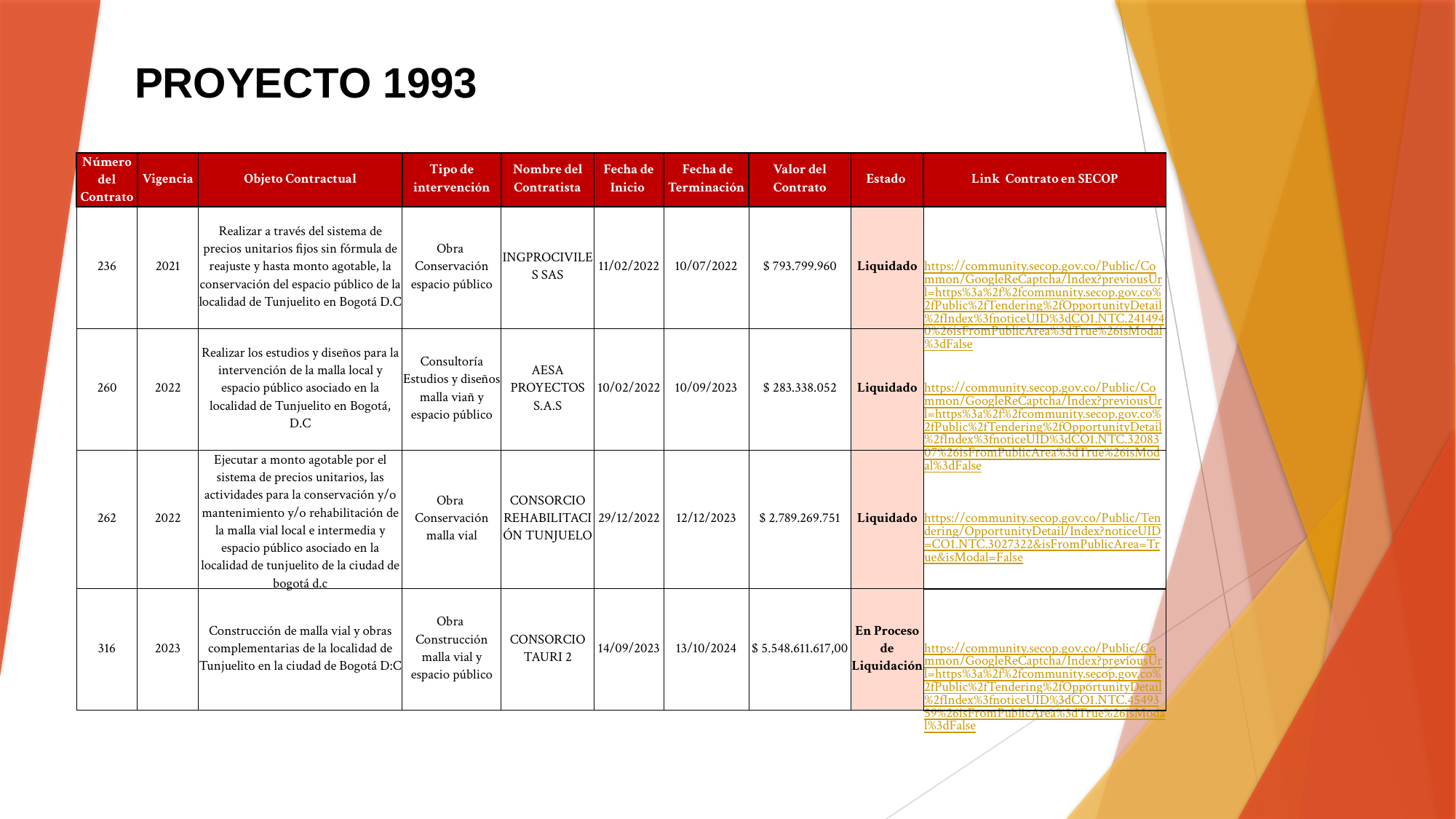

PROYECTO 1993
| Número del Contrato | Vigencia | Objeto Contractual | Tipo de intervención | Nombre del Contratista | Fecha de Inicio | Fecha de Terminación | Valor del Contrato | Estado | Link Contrato en SECOP |
| --- | --- | --- | --- | --- | --- | --- | --- | --- | --- |
| 236 | 2021 | Realizar a través del sistema de precios unitarios fijos sin fórmula de reajuste y hasta monto agotable, la conservación del espacio público de la localidad de Tunjuelito en Bogotá D.C | Obra Conservación espacio público | INGPROCIVILES SAS | 11/02/2022 | 10/07/2022 | $ 793.799.960 | Liquidado | https://community.secop.gov.co/Public/Common/GoogleReCaptcha/Index?previousUrl=https%3a%2f%2fcommunity.secop.gov.co%2fPublic%2fTendering%2fOpportunityDetail%2fIndex%3fnoticeUID%3dCO1.NTC.2414940%26isFromPublicArea%3dTrue%26isModal%3dFalse |
| 260 | 2022 | Realizar los estudios y diseños para la intervención de la malla local y espacio público asociado en la localidad de Tunjuelito en Bogotá, D.C | Consultoría Estudios y diseños malla viañ y espacio público | AESA PROYECTOS S.A.S | 10/02/2022 | 10/09/2023 | $ 283.338.052 | Liquidado | https://community.secop.gov.co/Public/Common/GoogleReCaptcha/Index?previousUrl=https%3a%2f%2fcommunity.secop.gov.co%2fPublic%2fTendering%2fOpportunityDetail%2fIndex%3fnoticeUID%3dCO1.NTC.3208307%26isFromPublicArea%3dTrue%26isModal%3dFalse |
| 262 | 2022 | Ejecutar a monto agotable por el sistema de precios unitarios, las actividades para la conservación y/o mantenimiento y/o rehabilitación de la malla vial local e intermedia y espacio público asociado en la localidad de tunjuelito de la ciudad de bogotá d.c | Obra Conservación malla vial | CONSORCIO REHABILITACIÓN TUNJUELO | 29/12/2022 | 12/12/2023 | $ 2.789.269.751 | Liquidado | https://community.secop.gov.co/Public/Tendering/OpportunityDetail/Index?noticeUID=CO1.NTC.3027322&isFromPublicArea=True&isModal=False |
| 316 | 2023 | Construcción de malla vial y obras complementarias de la localidad de Tunjuelito en la ciudad de Bogotá D:C | Obra Construcción malla vial y espacio público | CONSORCIO TAURI 2 | 14/09/2023 | 13/10/2024 | $ 5.548.611.617,00 | En Proceso de Liquidación | https://community.secop.gov.co/Public/Common/GoogleReCaptcha/Index?previousUrl=https%3a%2f%2fcommunity.secop.gov.co%2fPublic%2fTendering%2fOpportunityDetail%2fIndex%3fnoticeUID%3dCO1.NTC.4549359%26isFromPublicArea%3dTrue%26isModal%3dFalse |